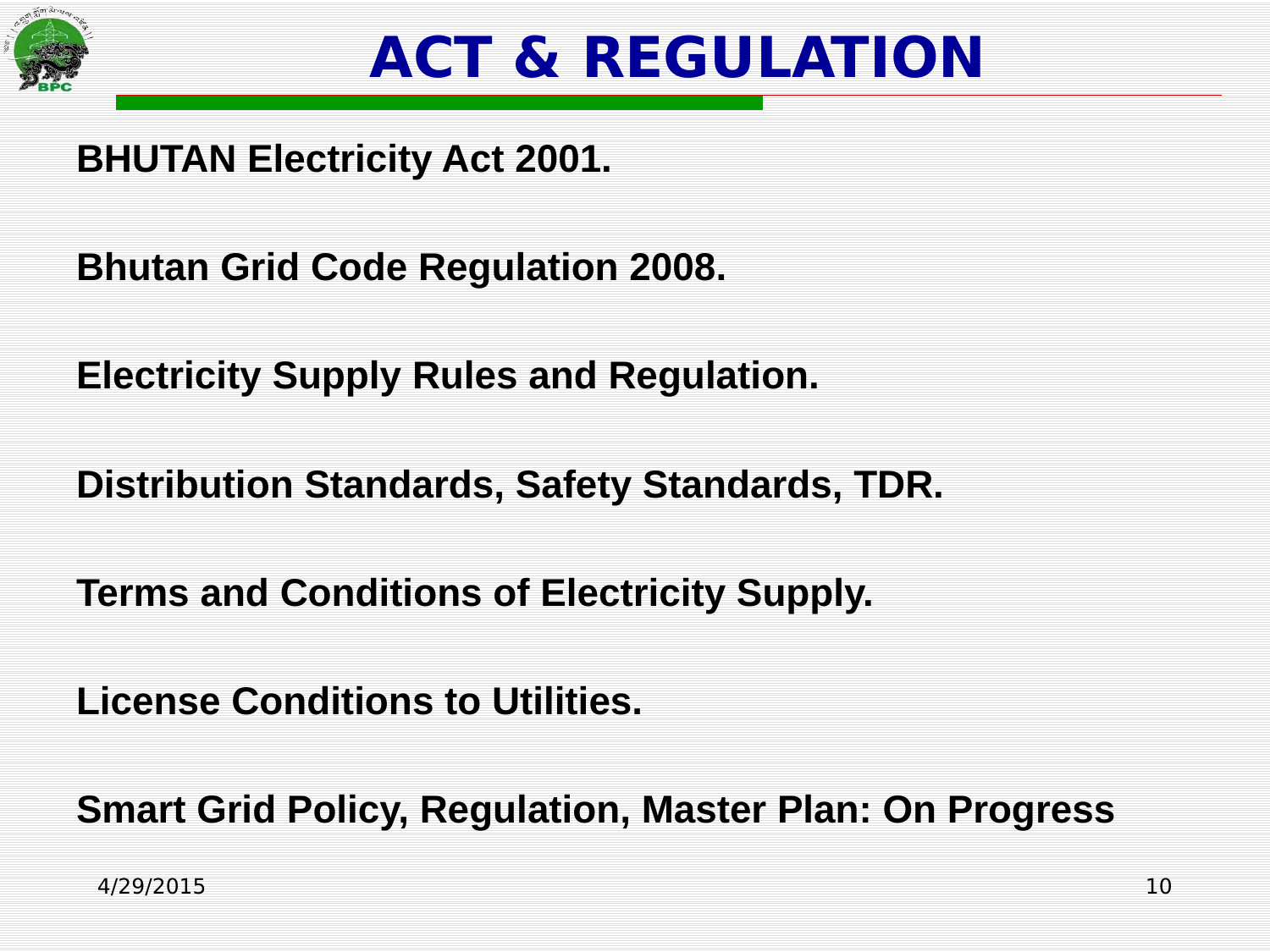

# ACT & REGULATION
BHUTAN Electricity Act 2001.

Bhutan Grid Code Regulation 2008.

Electricity Supply Rules and Regulation.

Distribution Standards, Safety Standards, TDR.

Terms and Conditions of Electricity Supply.

License Conditions to Utilities.

Smart Grid Policy, Regulation, Master Plan: On Progress
4/29/2015
10